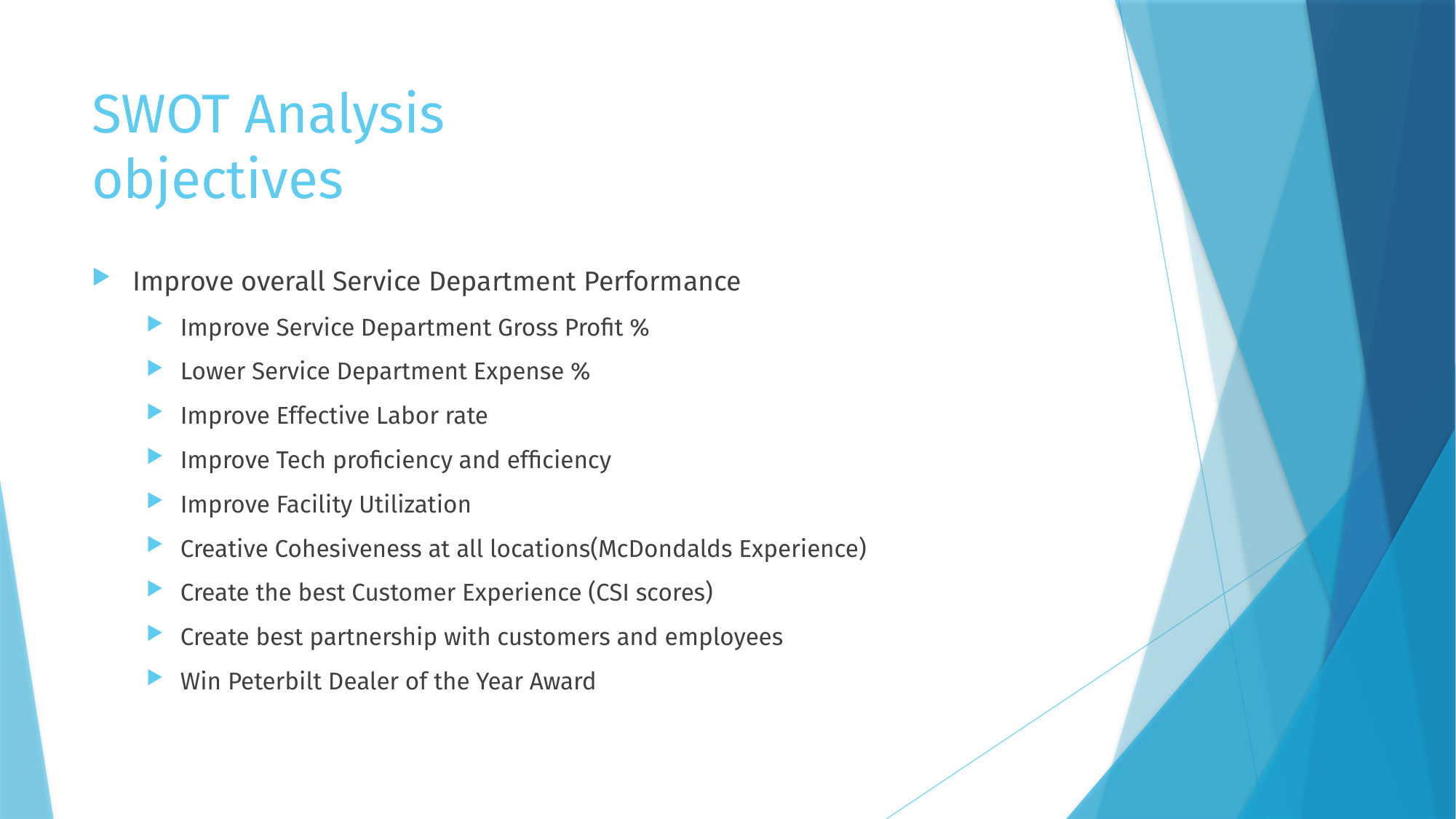

# SWOT Analysis objectives
Improve overall Service Department Performance
Improve Service Department Gross Profit %
Lower Service Department Expense %
Improve Effective Labor rate
Improve Tech proficiency and efficiency
Improve Facility Utilization
Creative Cohesiveness at all locations(McDondalds Experience)
Create the best Customer Experience (CSI scores)
Create best partnership with customers and employees
Win Peterbilt Dealer of the Year Award